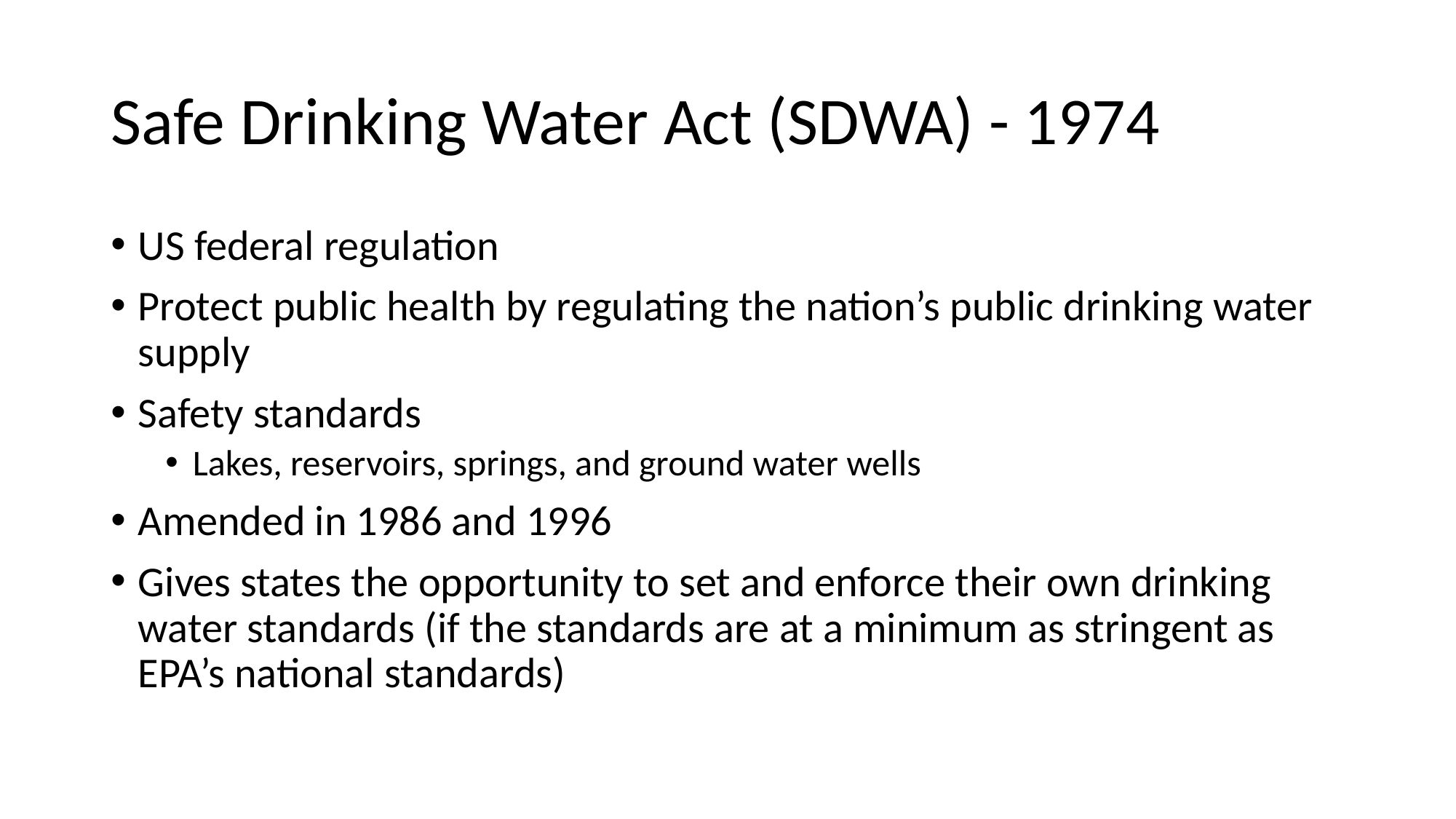

# Safe Drinking Water Act (SDWA) - 1974
US federal regulation
Protect public health by regulating the nation’s public drinking water supply
Safety standards
Lakes, reservoirs, springs, and ground water wells
Amended in 1986 and 1996
Gives states the opportunity to set and enforce their own drinking water standards (if the standards are at a minimum as stringent as EPA’s national standards)